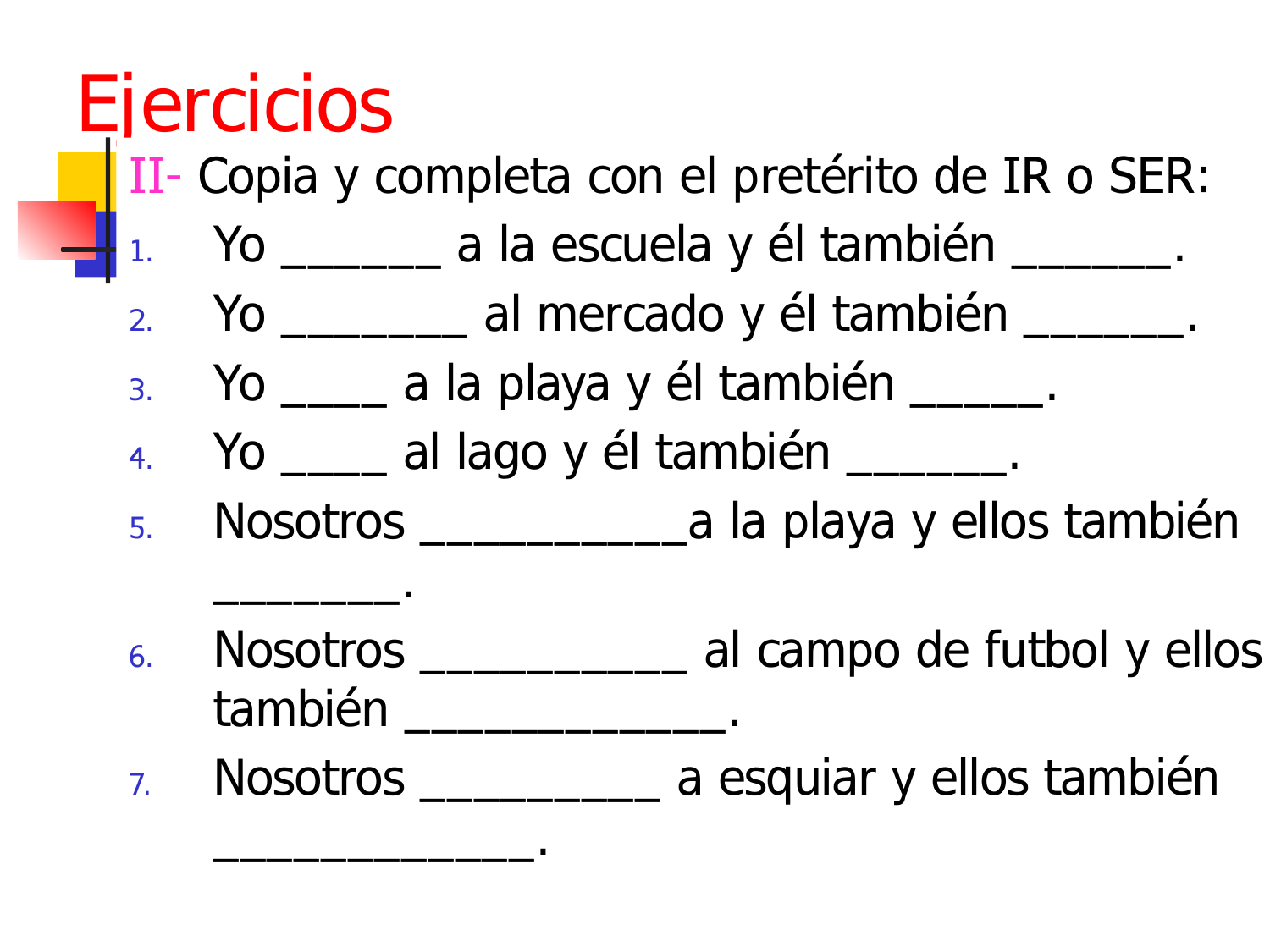

# Ejercicios
II- Copia y completa con el pretérito de IR o SER:
Yo ______ a la escuela y él también ______.
Yo _______ al mercado y él también ______.
Yo ____ a la playa y él también _____.
Yo ____ al lago y él también ______.
Nosotros __________a la playa y ellos también _______.
Nosotros __________ al campo de futbol y ellos también ____________.
Nosotros _________ a esquiar y ellos también ____________.